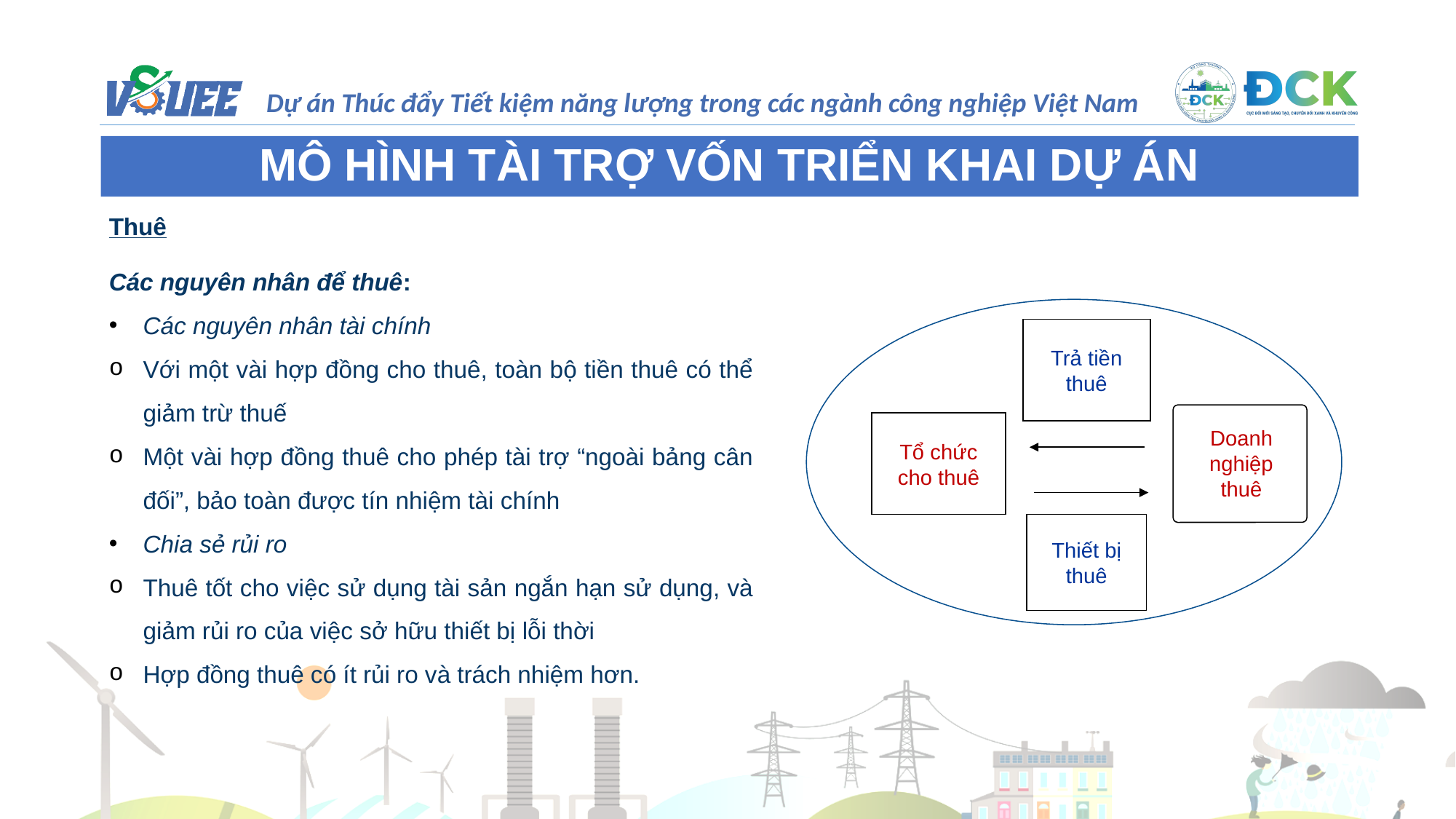

MÔ HÌNH TÀI TRỢ VỐN TRIỂN KHAI DỰ ÁN
Thuê
Các nguyên nhân để thuê:
Các nguyên nhân tài chính
Với một vài hợp đồng cho thuê, toàn bộ tiền thuê có thể giảm trừ thuế
Một vài hợp đồng thuê cho phép tài trợ “ngoài bảng cân đối”, bảo toàn được tín nhiệm tài chính
Chia sẻ rủi ro
Thuê tốt cho việc sử dụng tài sản ngắn hạn sử dụng, và giảm rủi ro của việc sở hữu thiết bị lỗi thời
Hợp đồng thuê có ít rủi ro và trách nhiệm hơn.

Trả tiền thuê

Tổ chức cho thuê
Doanh nghiệp thuê
Thiết bị thuê